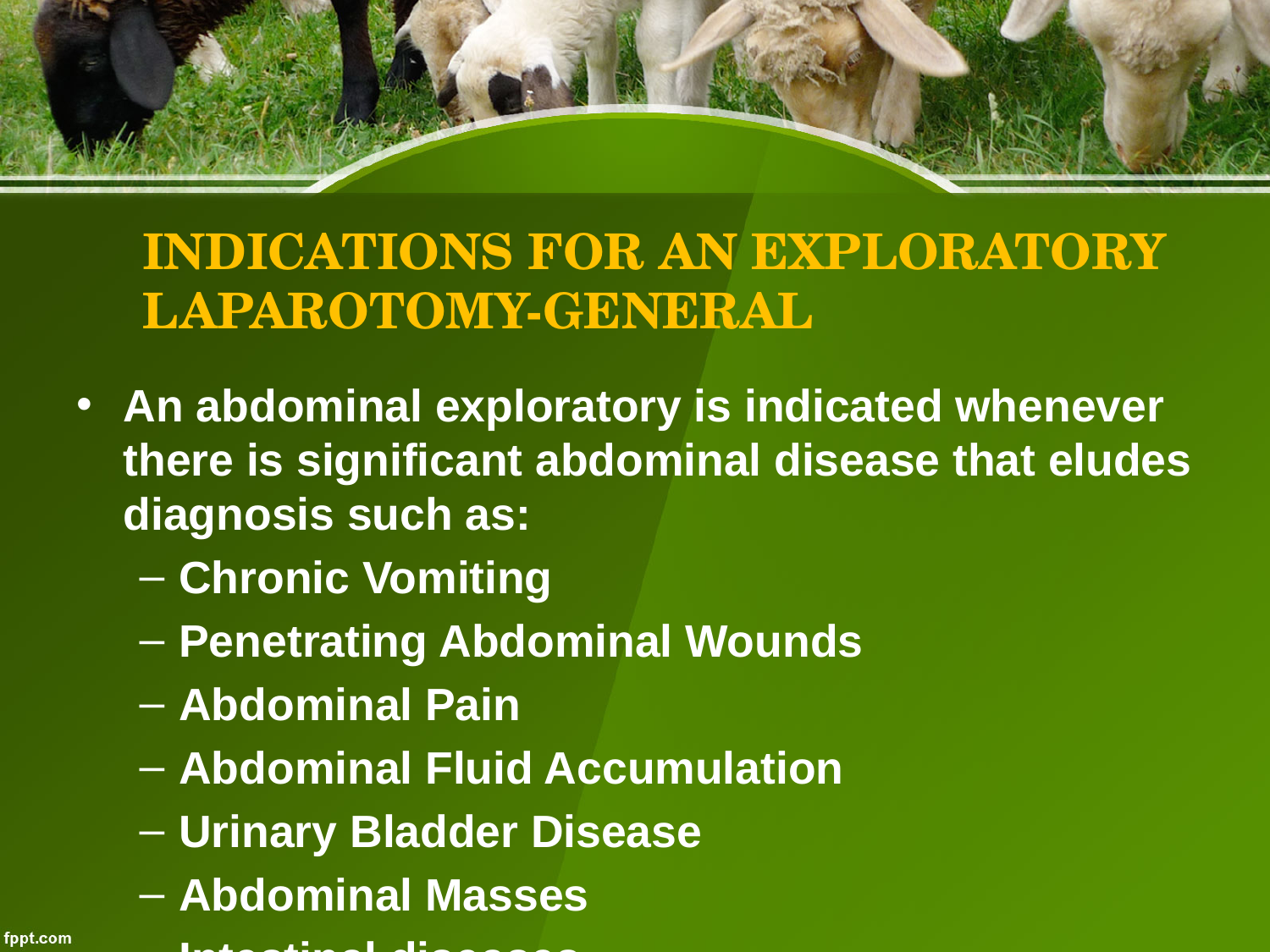

# INDICATIONS FOR AN EXPLORATORY LAPAROTOMY-GENERAL
An abdominal exploratory is indicated whenever there is significant abdominal disease that eludes diagnosis such as:
Chronic Vomiting
Penetrating Abdominal Wounds
Abdominal Pain
Abdominal Fluid Accumulation
Urinary Bladder Disease
Abdominal Masses
Intestinal diseases